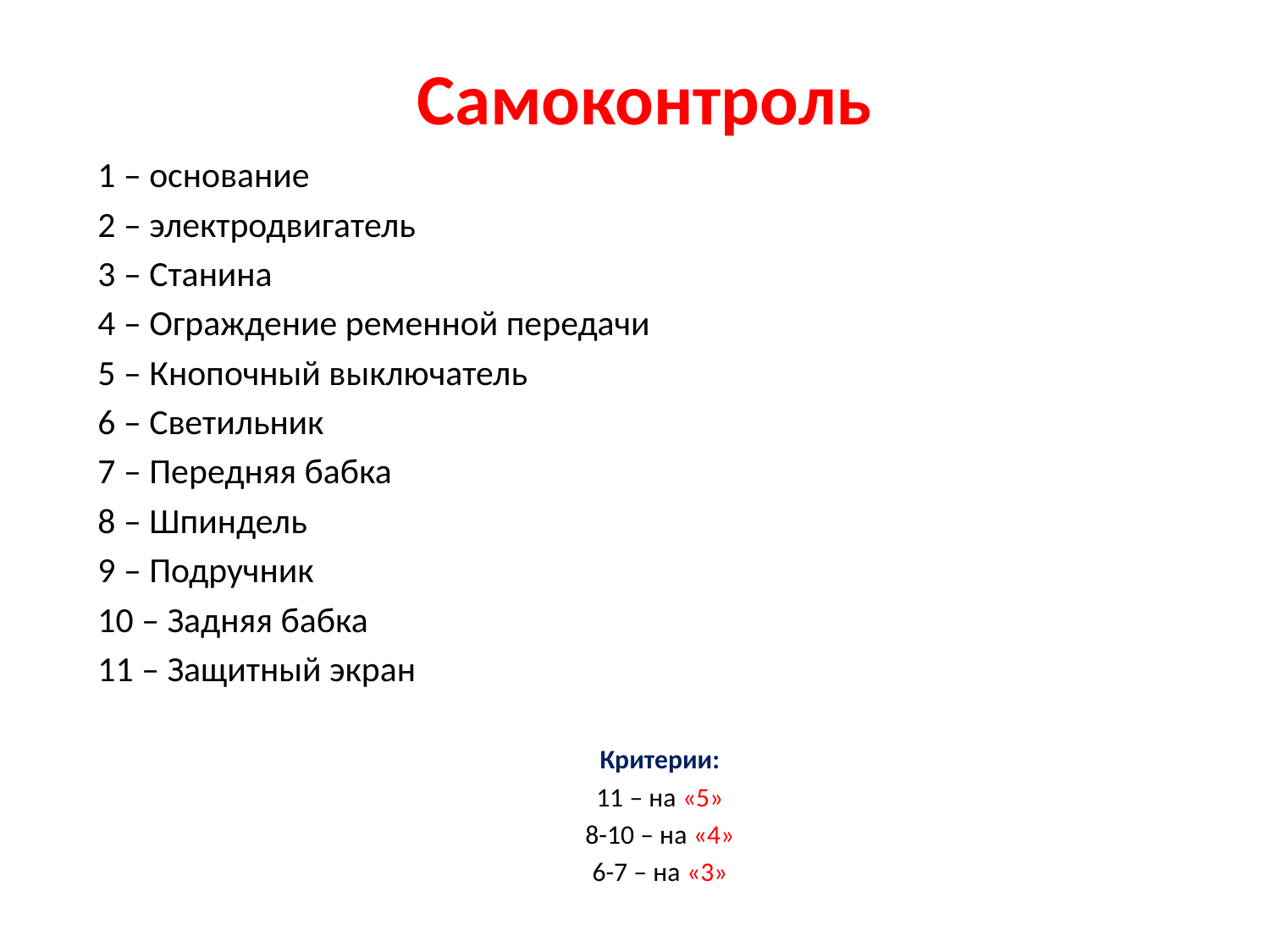

# Самоконтроль
1 – основание
2 – электродвигатель
3 – Станина
4 – Ограждение ременной передачи
5 – Кнопочный выключатель
6 – Светильник
7 – Передняя бабка
8 – Шпиндель
9 – Подручник
10 – Задняя бабка
11 – Защитный экран
Критерии:
11 – на «5»
8-10 – на «4»
6-7 – на «3»